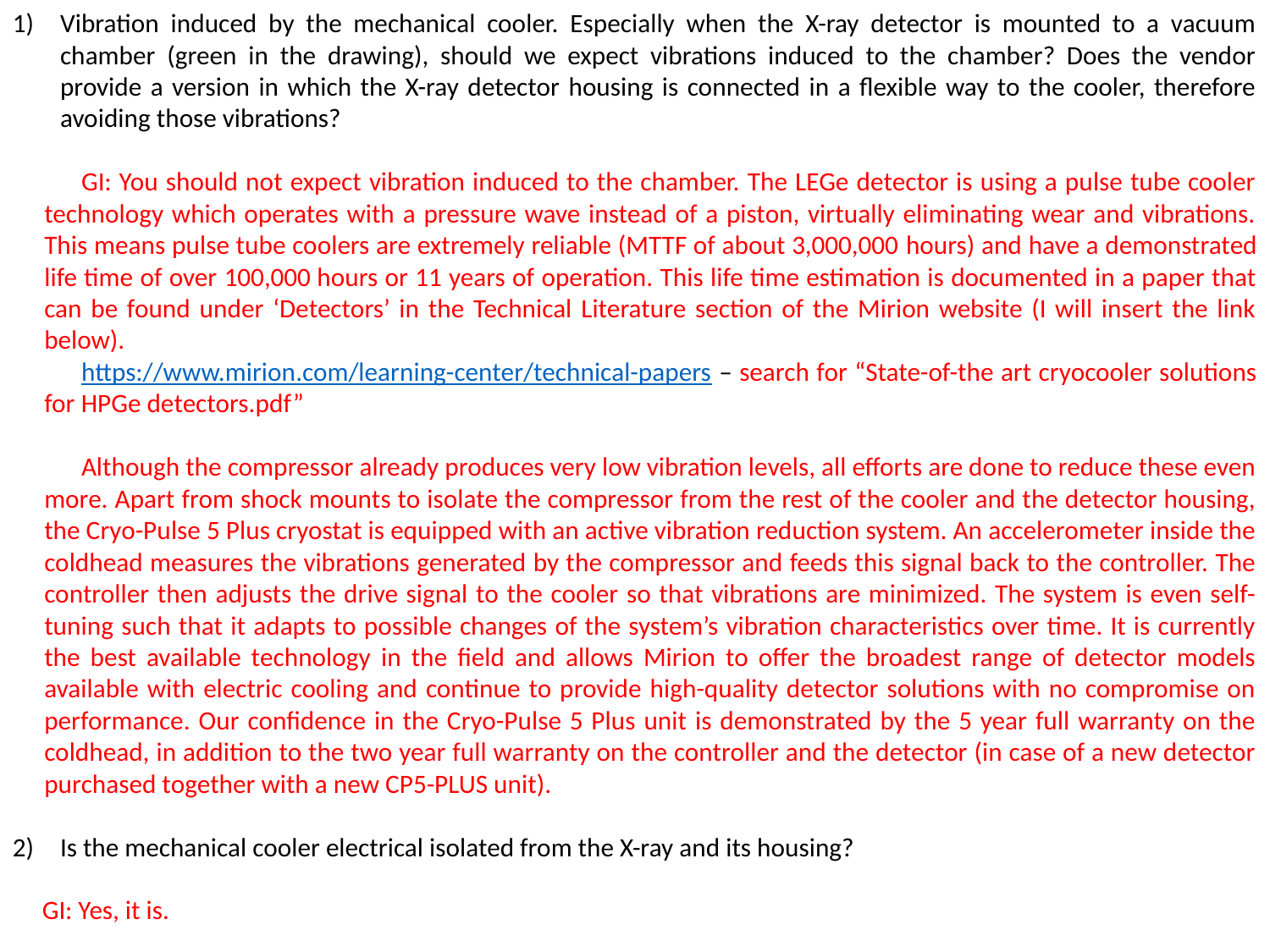

Vibration induced by the mechanical cooler. Especially when the X-ray detector is mounted to a vacuum chamber (green in the drawing), should we expect vibrations induced to the chamber? Does the vendor provide a version in which the X-ray detector housing is connected in a flexible way to the cooler, therefore avoiding those vibrations?

GI: You should not expect vibration induced to the chamber. The LEGe detector is using a pulse tube cooler technology which operates with a pressure wave instead of a piston, virtually eliminating wear and vibrations. This means pulse tube coolers are extremely reliable (MTTF of about 3,000,000 hours) and have a demonstrated life time of over 100,000 hours or 11 years of operation. This life time estimation is documented in a paper that can be found under ‘Detectors’ in the Technical Literature section of the Mirion website (I will insert the link below).
https://www.mirion.com/learning-center/technical-papers – search for “State-of-the art cryocooler solutions for HPGe detectors.pdf”

Although the compressor already produces very low vibration levels, all efforts are done to reduce these even more. Apart from shock mounts to isolate the compressor from the rest of the cooler and the detector housing, the Cryo-Pulse 5 Plus cryostat is equipped with an active vibration reduction system. An accelerometer inside the coldhead measures the vibrations generated by the compressor and feeds this signal back to the controller. The controller then adjusts the drive signal to the cooler so that vibrations are minimized. The system is even self-tuning such that it adapts to possible changes of the system’s vibration characteristics over time. It is currently the best available technology in the field and allows Mirion to offer the broadest range of detector models available with electric cooling and continue to provide high-quality detector solutions with no compromise on performance. Our confidence in the Cryo-Pulse 5 Plus unit is demonstrated by the 5 year full warranty on the coldhead, in addition to the two year full warranty on the controller and the detector (in case of a new detector purchased together with a new CP5-PLUS unit).

Is the mechanical cooler electrical isolated from the X-ray and its housing?

     GI: Yes, it is.